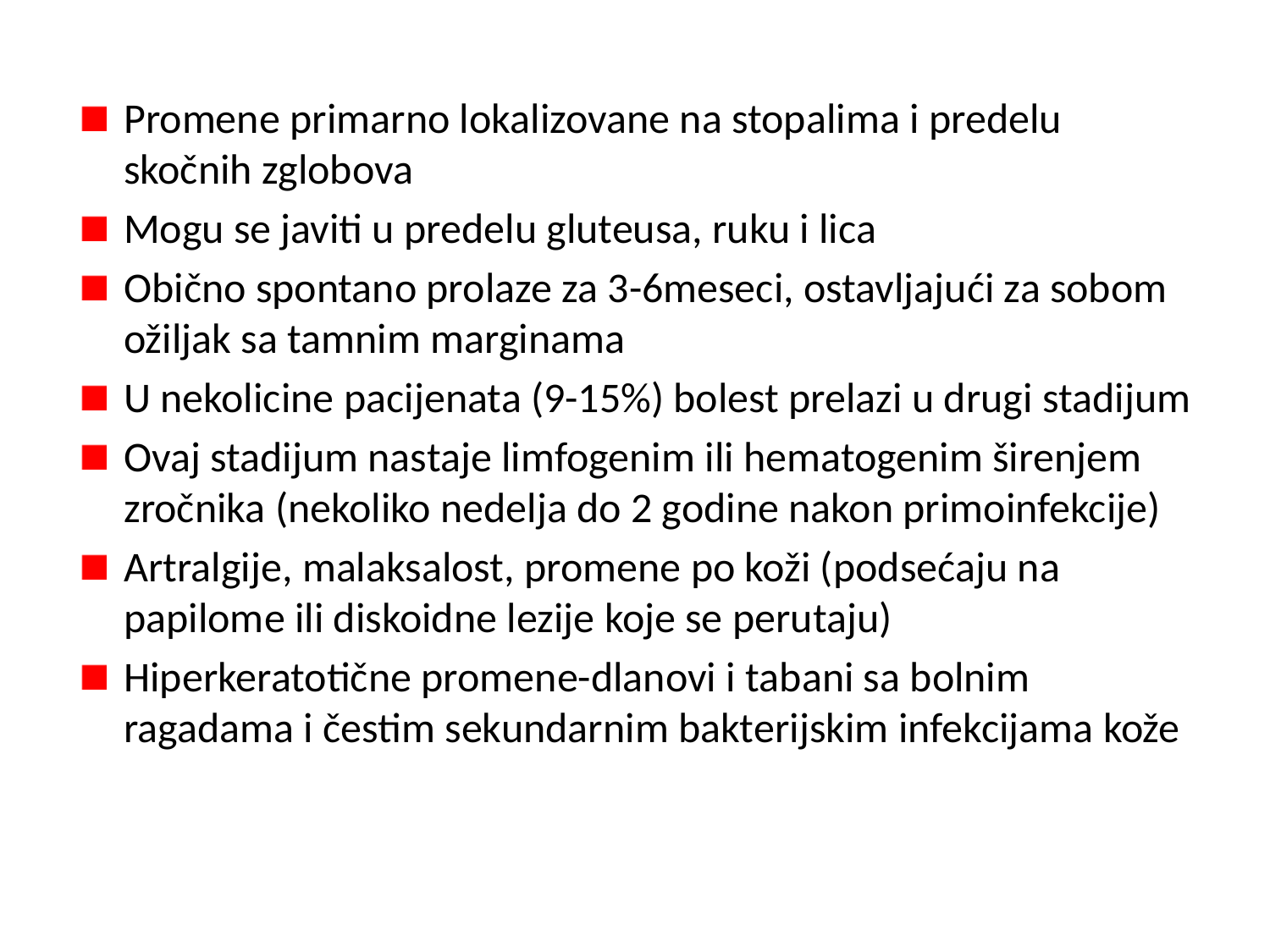

Promene primarno lokalizovane na stopalima i predelu skočnih zglobova
Mogu se javiti u predelu gluteusa, ruku i lica
Obično spontano prolaze za 3-6meseci, ostavljajući za sobom ožiljak sa tamnim marginama
U nekolicine pacijenata (9-15%) bolest prelazi u drugi stadijum
Ovaj stadijum nastaje limfogenim ili hematogenim širenjem zročnika (nekoliko nedelja do 2 godine nakon primoinfekcije)
Artralgije, malaksalost, promene po koži (podsećaju na papilome ili diskoidne lezije koje se perutaju)
Hiperkeratotične promene-dlanovi i tabani sa bolnim ragadama i čestim sekundarnim bakterijskim infekcijama kože